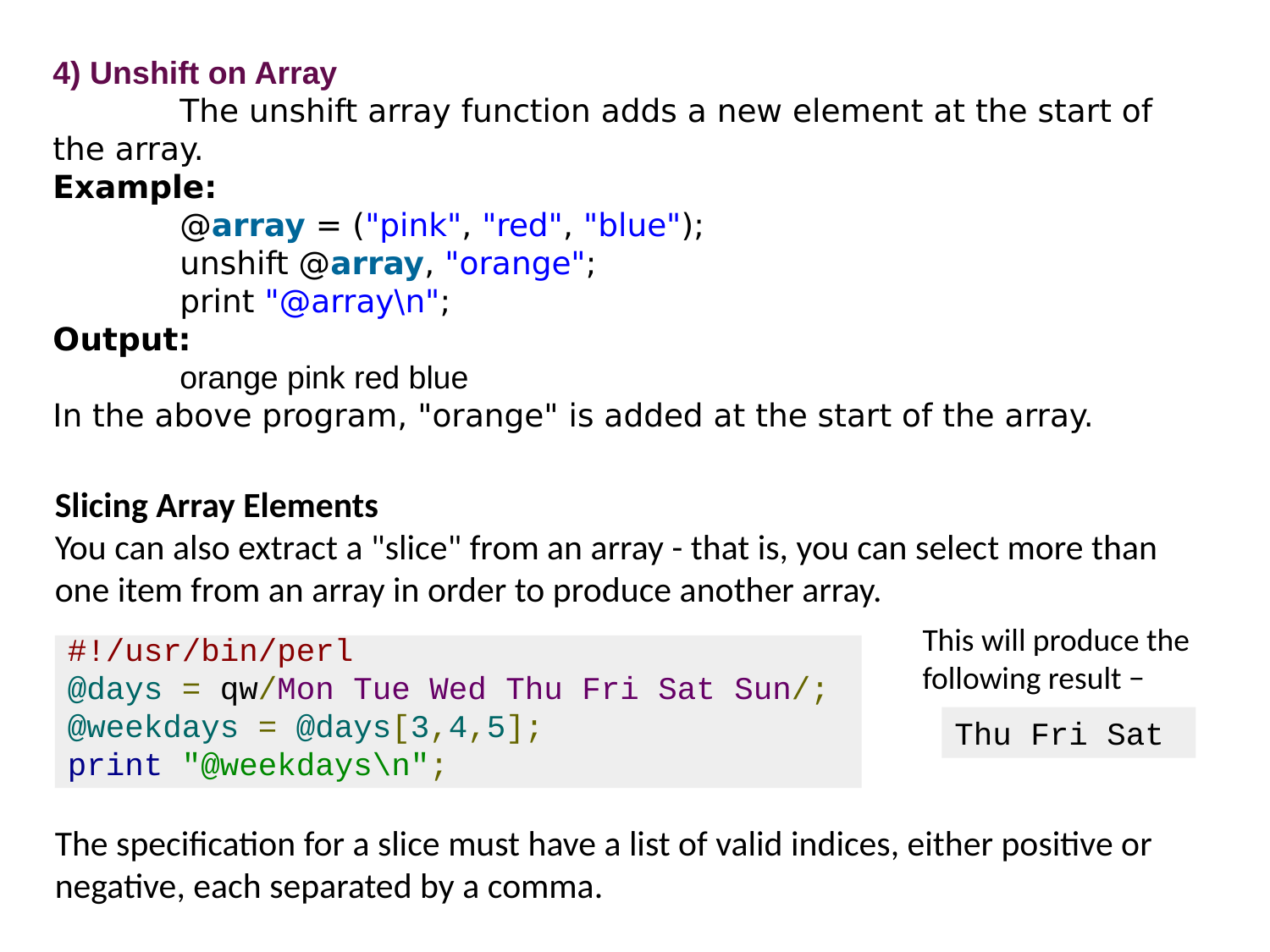

4) Unshift on Array
	The unshift array function adds a new element at the start of the array.
Example:
	@array = ("pink", "red", "blue");
	unshift @array, "orange";
	print "@array\n";
Output:
  	orange pink red blue
In the above program, "orange" is added at the start of the array.
Slicing Array Elements
You can also extract a "slice" from an array - that is, you can select more than one item from an array in order to produce another array.
This will produce the following result −
#!/usr/bin/perl
@days = qw/Mon Tue Wed Thu Fri Sat Sun/;
@weekdays = @days[3,4,5];
print "@weekdays\n";
Thu Fri Sat
The specification for a slice must have a list of valid indices, either positive or negative, each separated by a comma.